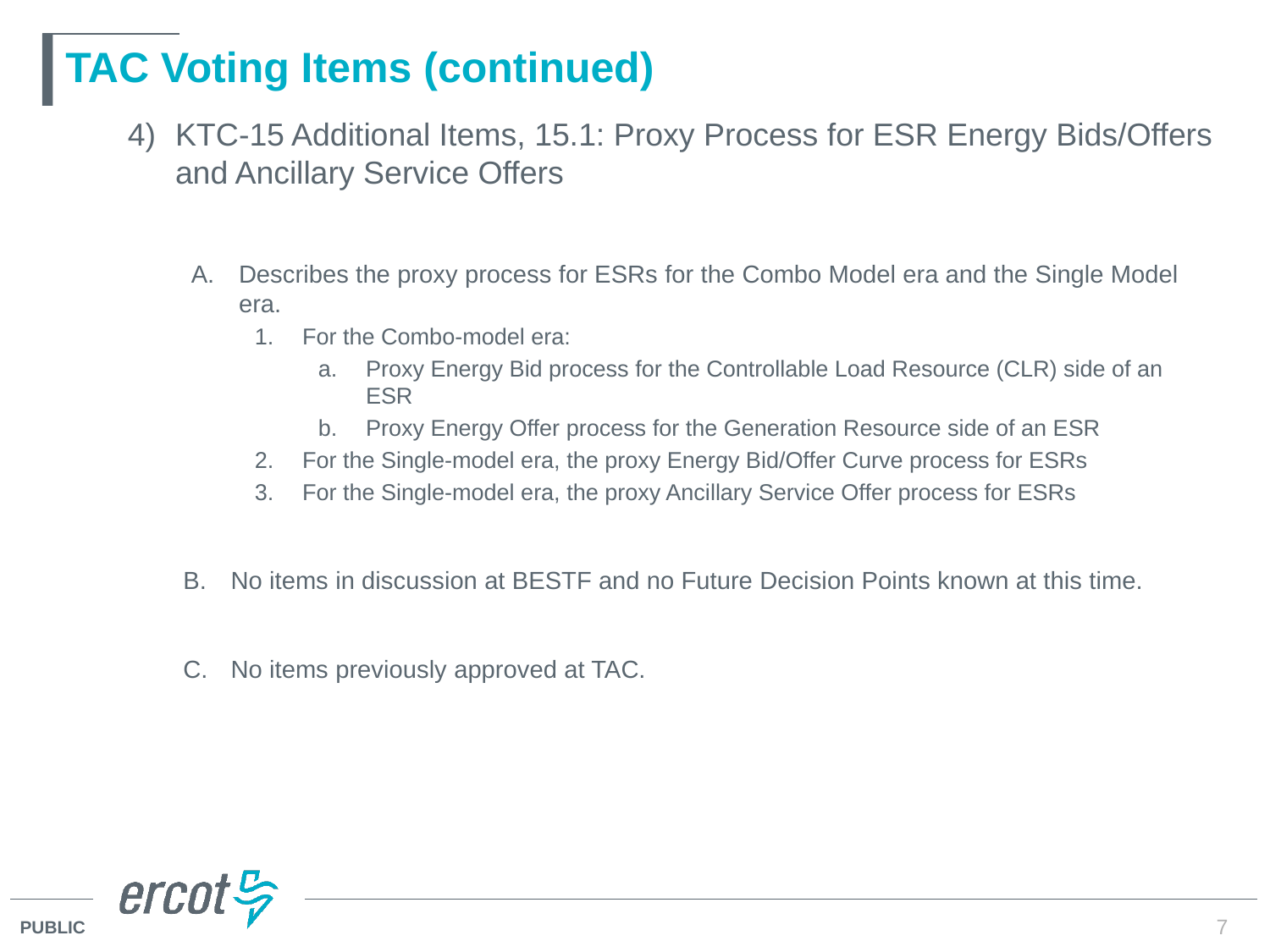

# TAC Voting Items (continued)
KTC-15 Additional Items, 15.1: Proxy Process for ESR Energy Bids/Offers and Ancillary Service Offers

Describes the proxy process for ESRs for the Combo Model era and the Single Model era.
For the Combo-model era:
Proxy Energy Bid process for the Controllable Load Resource (CLR) side of an ESR
Proxy Energy Offer process for the Generation Resource side of an ESR
For the Single-model era, the proxy Energy Bid/Offer Curve process for ESRs
For the Single-model era, the proxy Ancillary Service Offer process for ESRs

No items in discussion at BESTF and no Future Decision Points known at this time.

No items previously approved at TAC.

7